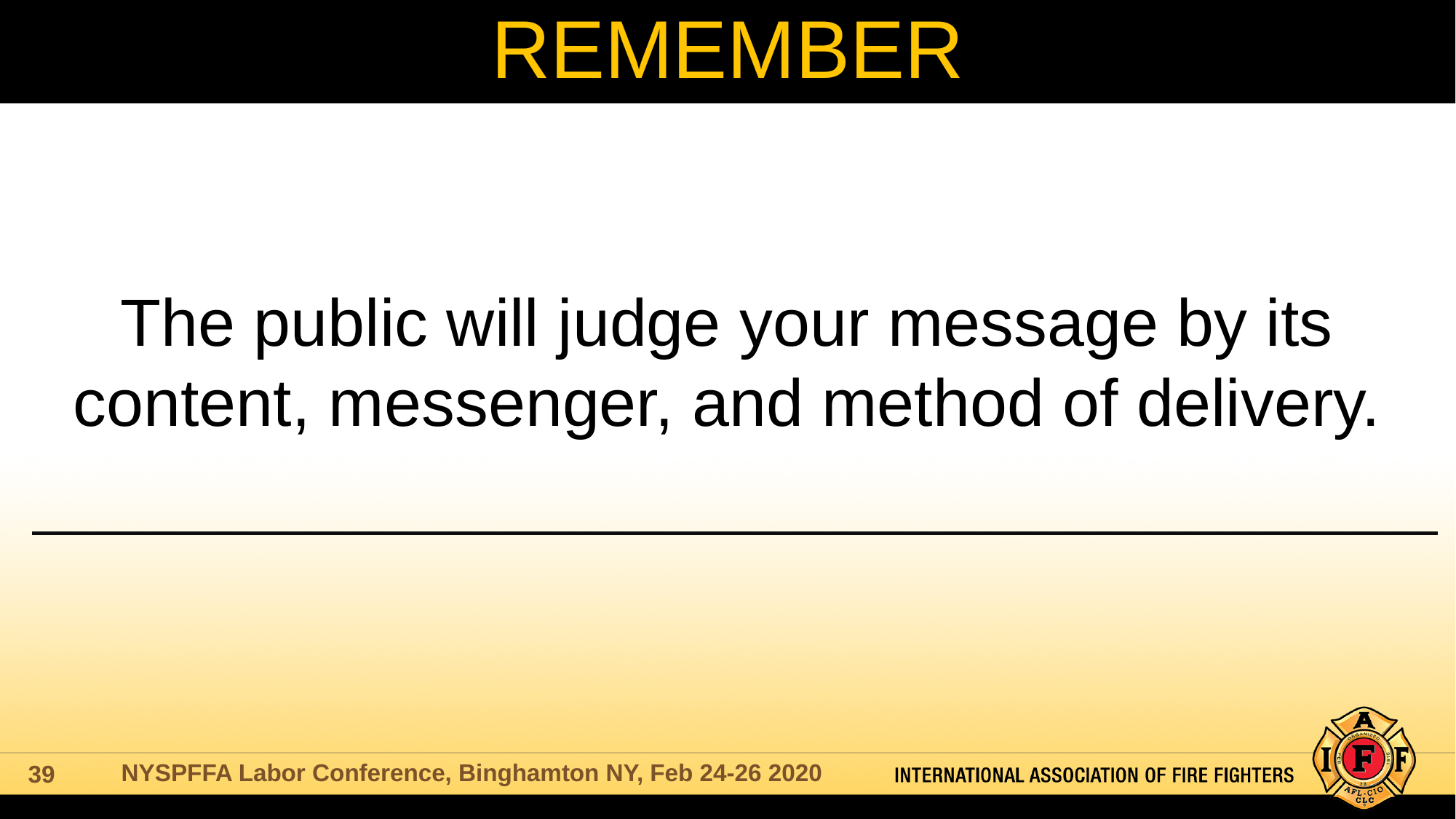

# REMEMBER
The public will judge your message by its content, messenger, and method of delivery.
NYSPFFA Labor Conference, Binghamton NY, Feb 24-26 2020